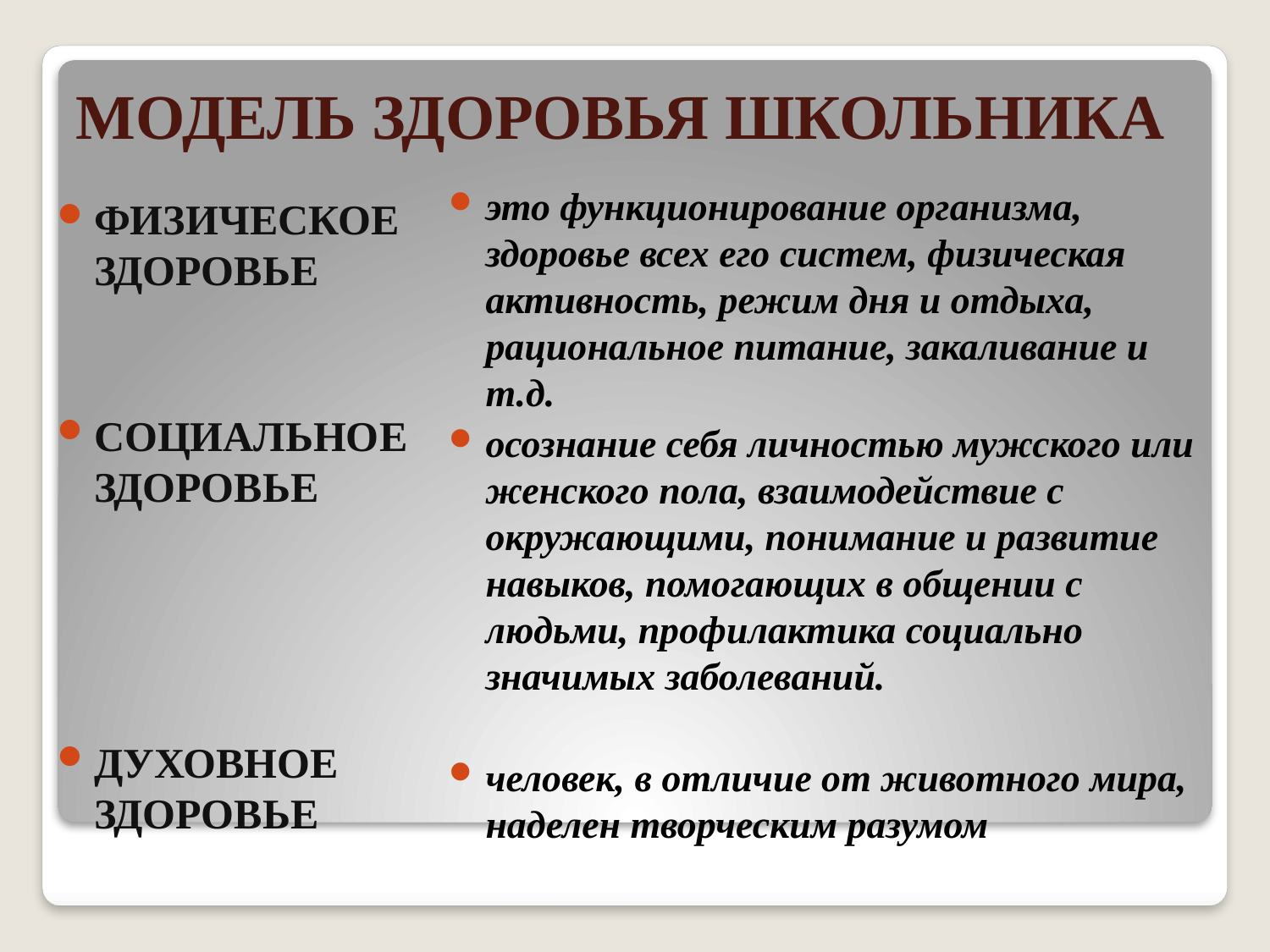

# МОДЕЛЬ ЗДОРОВЬЯ ШКОЛЬНИКА
это функционирование организма, здоровье всех его систем, физическая активность, режим дня и отдыха, рациональное питание, закаливание и т.д.
осознание себя личностью мужского или женского пола, взаимодействие с окружающими, понимание и развитие навыков, помогающих в общении с людьми, профилактика социально значимых заболеваний.

человек, в отличие от животного мира, наделен творческим разумом

ФИЗИЧЕСКОЕ ЗДОРОВЬЕ

СОЦИАЛЬНОЕ ЗДОРОВЬЕ

ДУХОВНОЕ ЗДОРОВЬЕ